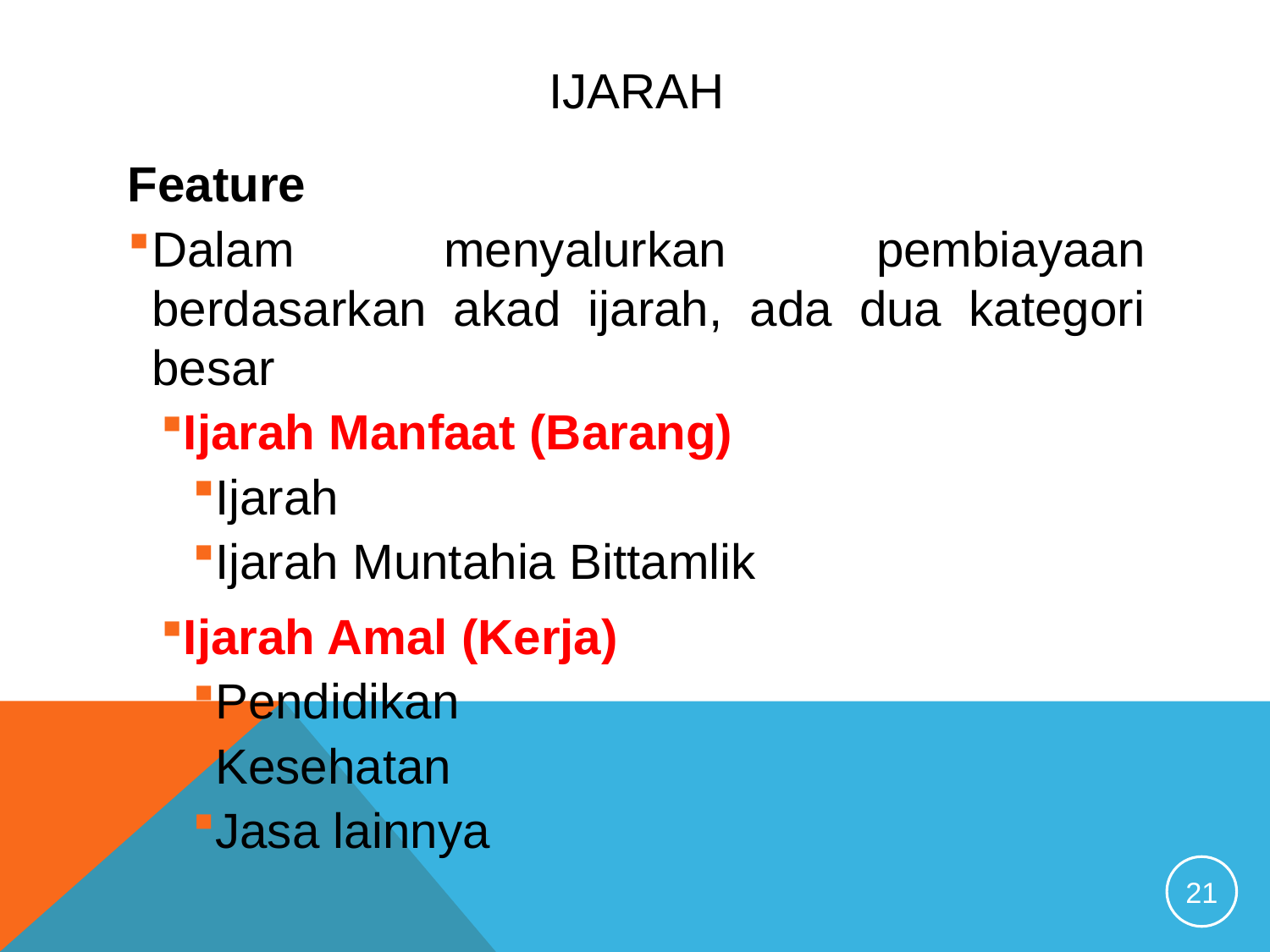

# IJARAH
Feature
Dalam menyalurkan pembiayaan berdasarkan akad ijarah, ada dua kategori besar
Ijarah Manfaat (Barang)
Ijarah
Ijarah Muntahia Bittamlik
Ijarah Amal (Kerja)
Pendidikan
Kesehatan
Jasa lainnya

21